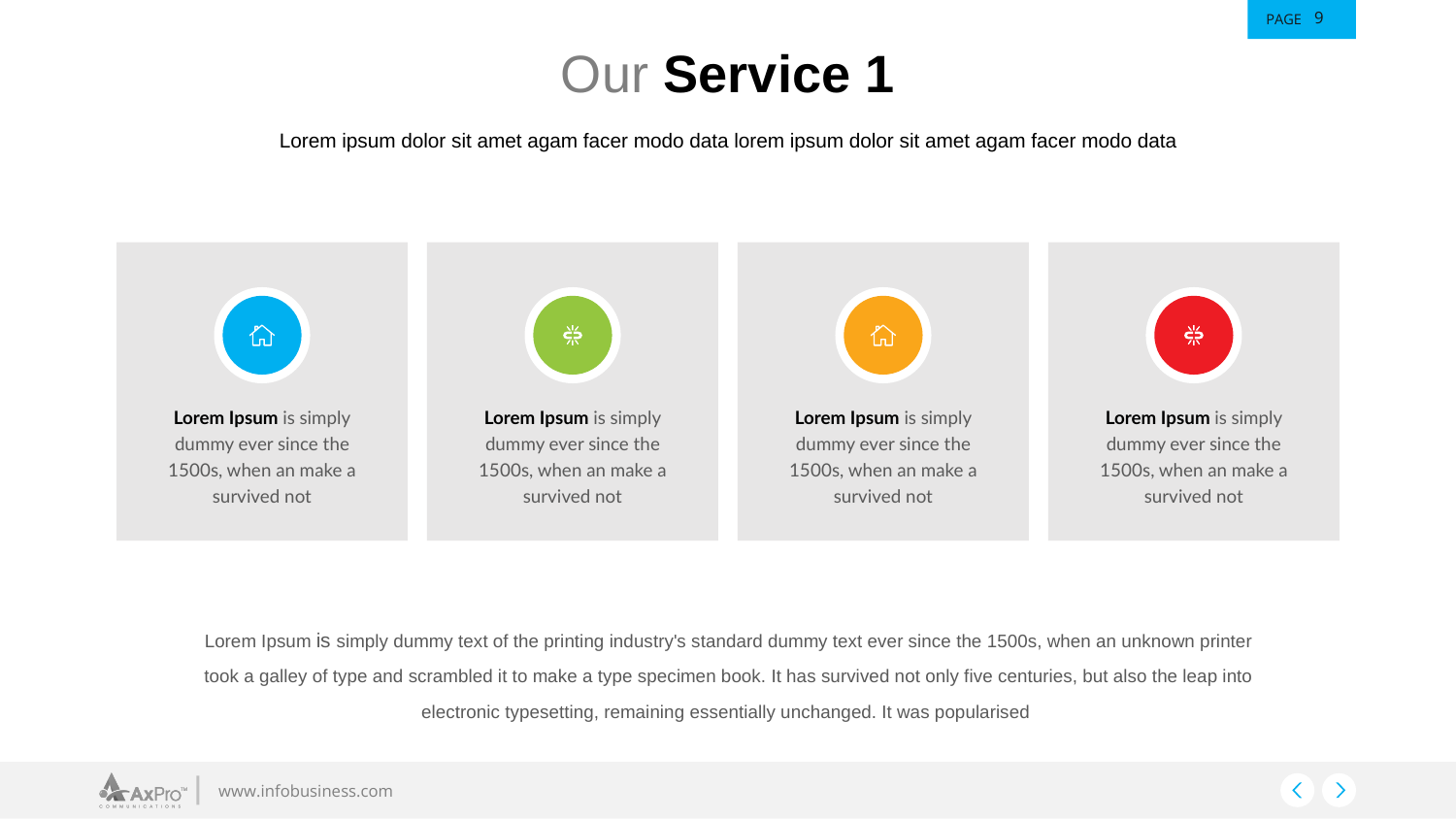

9
Our Service 1
Lorem ipsum dolor sit amet agam facer modo data lorem ipsum dolor sit amet agam facer modo data

Lorem Ipsum is simply dummy ever since the 1500s, when an make a survived not
Lorem Ipsum is simply dummy ever since the 1500s, when an make a survived not
Lorem Ipsum is simply dummy ever since the 1500s, when an make a survived not
Lorem Ipsum is simply dummy ever since the 1500s, when an make a survived not
Lorem Ipsum is simply dummy text of the printing industry's standard dummy text ever since the 1500s, when an unknown printer took a galley of type and scrambled it to make a type specimen book. It has survived not only five centuries, but also the leap into electronic typesetting, remaining essentially unchanged. It was popularised
www.infobusiness.com